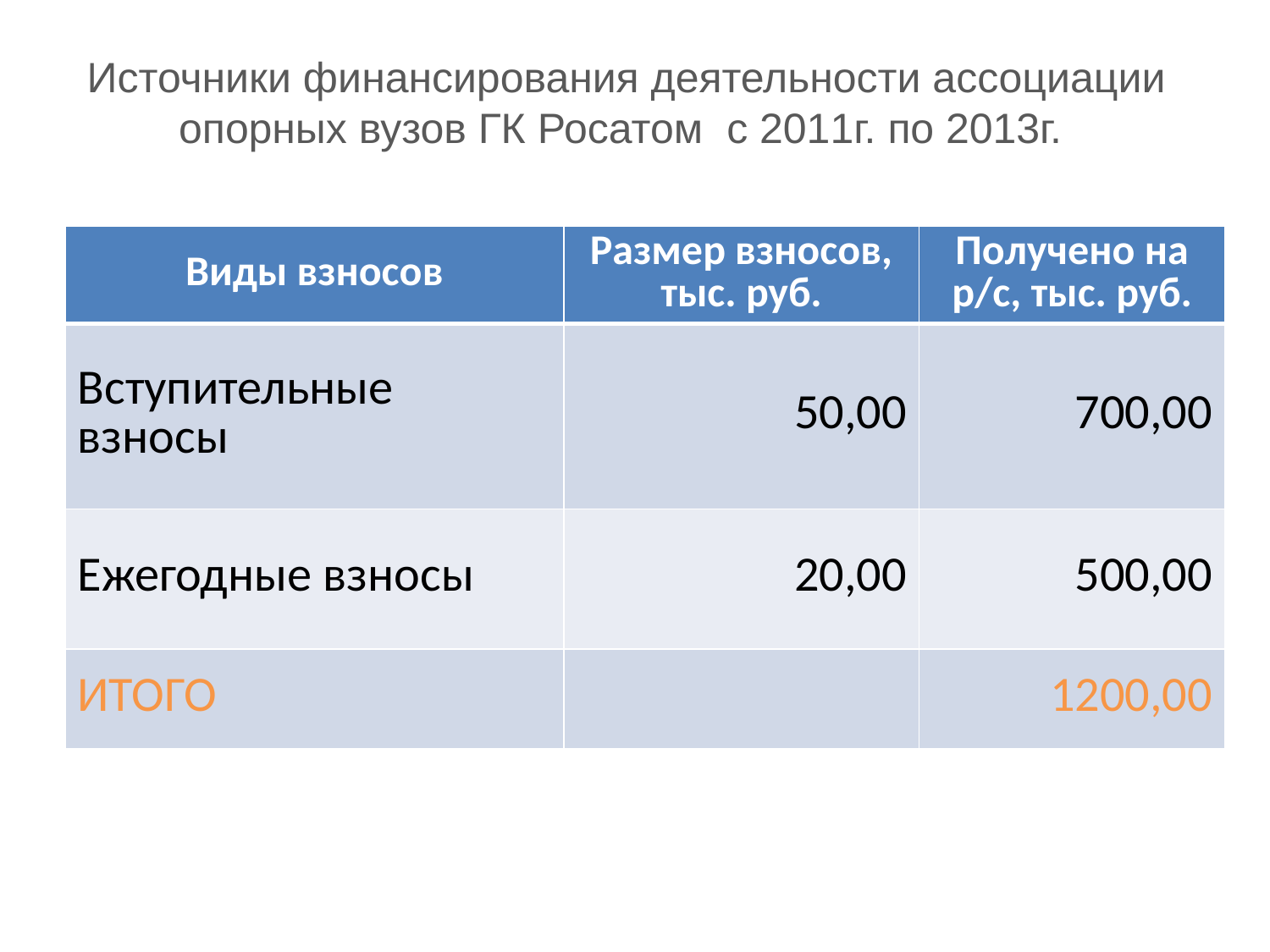

# Источники финансирования деятельности ассоциации опорных вузов ГК Росатом  c 2011г. по 2013г.
| Виды взносов | Размер взносов, тыс. руб. | Получено на р/с, тыс. руб. |
| --- | --- | --- |
| Вступительные взносы | 50,00 | 700,00 |
| Ежегодные взносы | 20,00 | 500,00 |
| ИТОГО |  | 1200,00 |